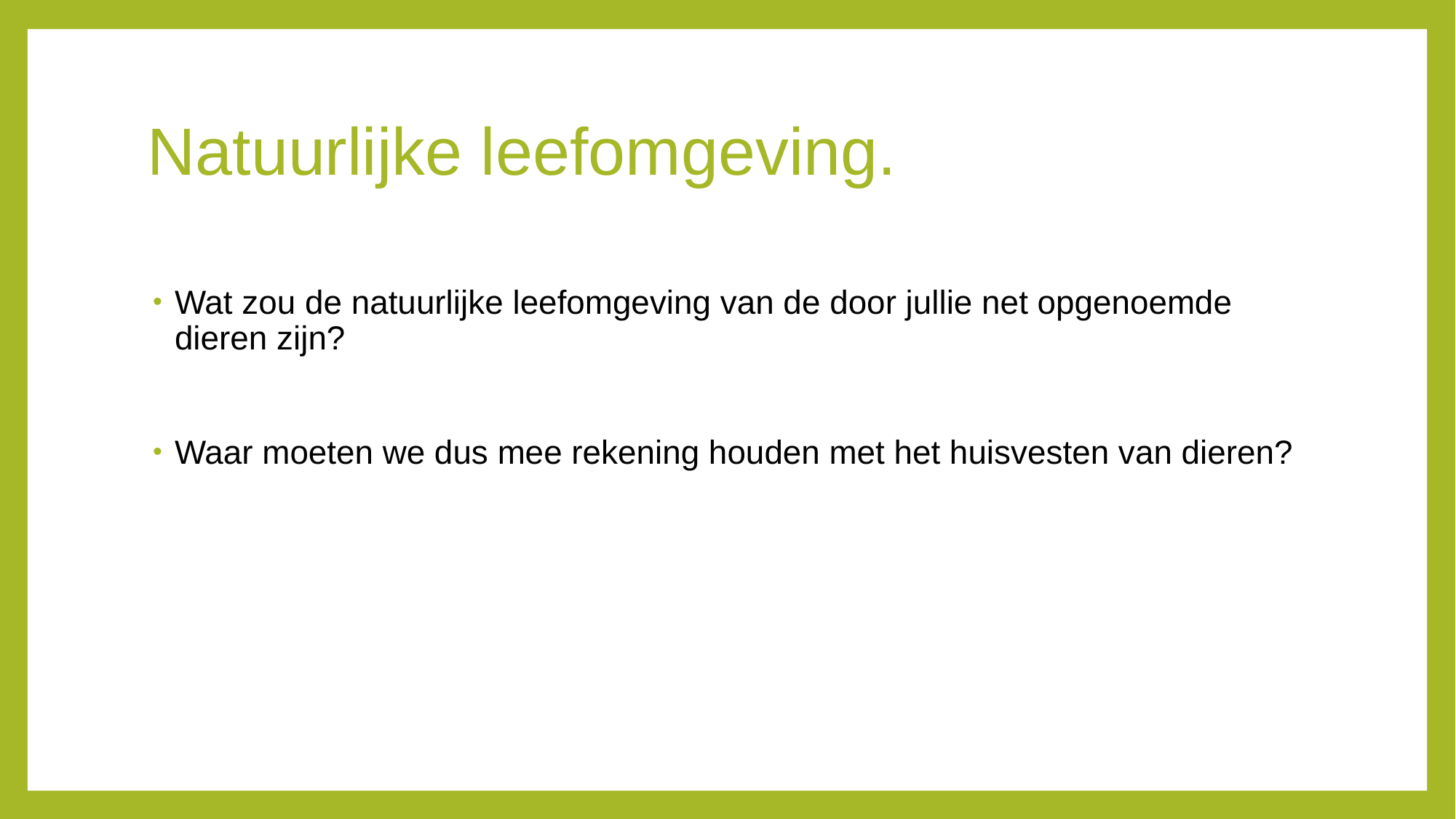

# Natuurlijke leefomgeving.

Wat zou de natuurlijke leefomgeving van de door jullie net opgenoemde dieren zijn?

Waar moeten we dus mee rekening houden met het huisvesten van dieren?